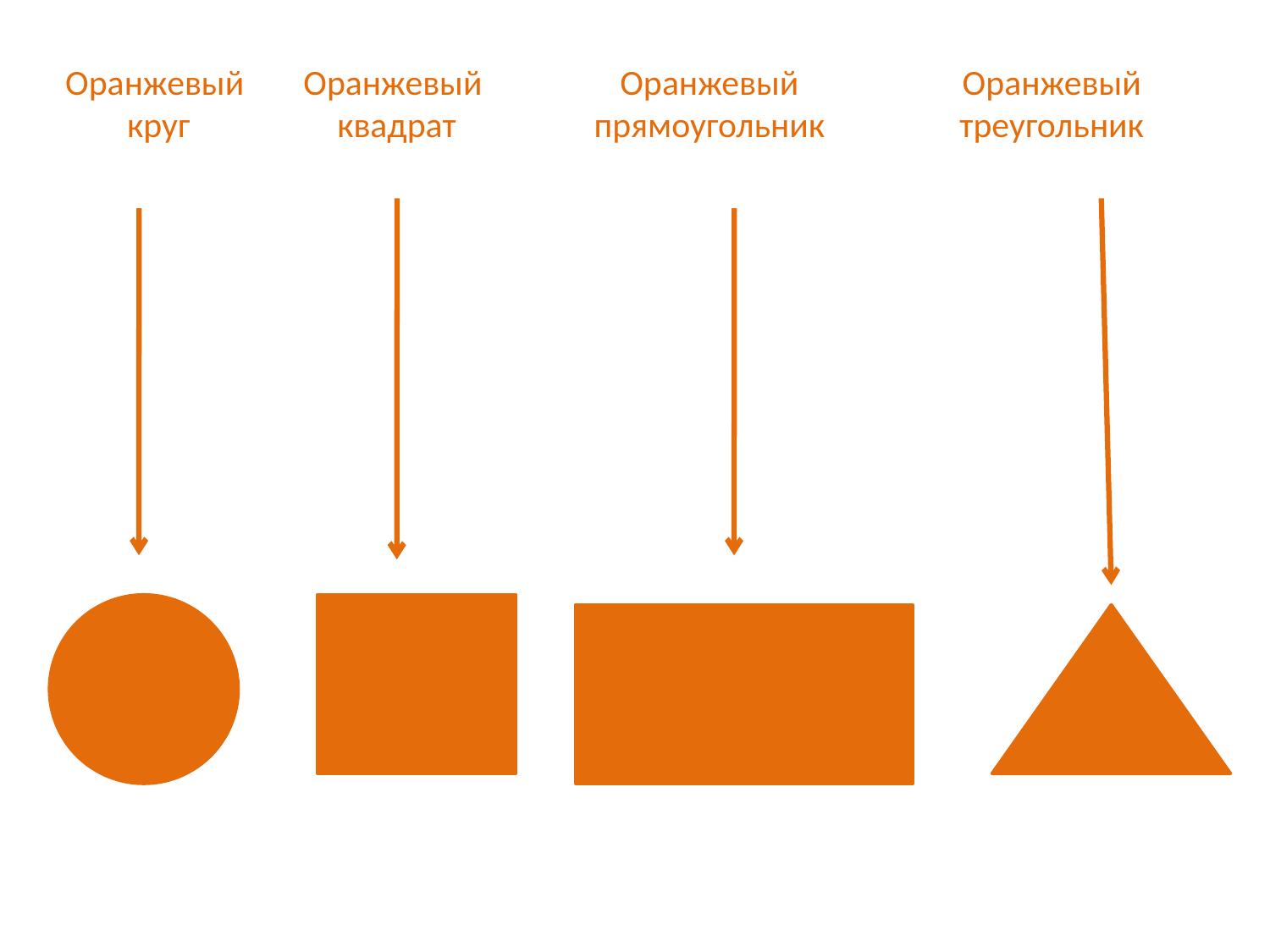

Оранжевый
круг
# Оранжевый квадрат
Оранжевый прямоугольник
Оранжевый треугольник